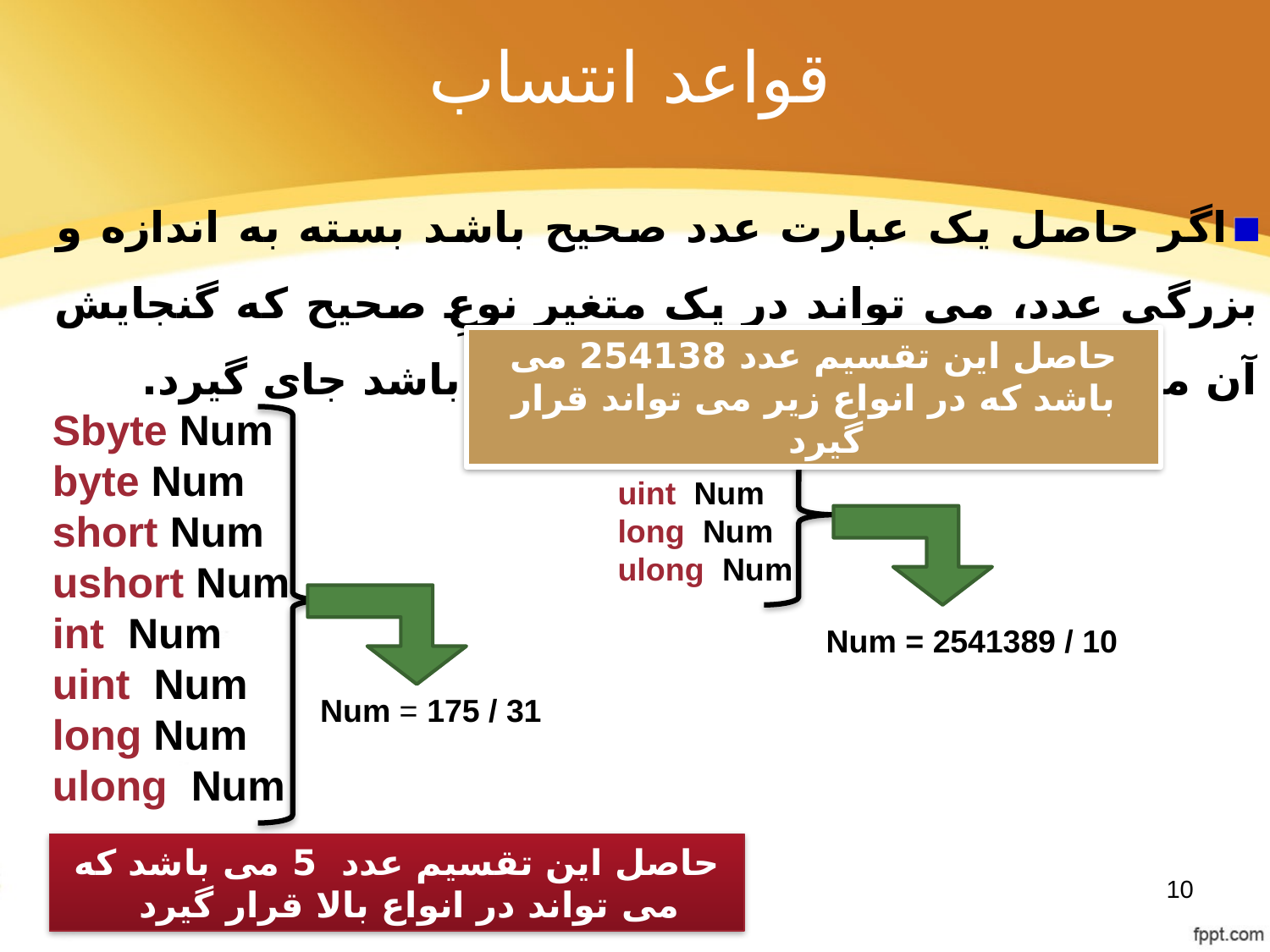

# قواعد انتساب
اگر حاصل یک عبارت عدد صحیح باشد بسته به اندازه و بزرگی عدد، می تواند در یک متغیرِ نوعِ صحیح که گنجایش آن مساوی یا بزرگ تر از حاصل عبارت باشد جای گیرد.
Sbyte Num
byte Num
short Num
ushort Num
int  Num
uint  Num
long Num
ulong  Num
حاصل این تقسیم عدد 254138 می باشد که در انواع زیر می تواند قرار گیرد

int   Num
uint  Num
long  Num
ulong  Num

Num = 2541389 / 10
Num = 175 / 31
حاصل این تقسیم عدد  5 می باشد که می تواند در انواع بالا قرار گیرد
10